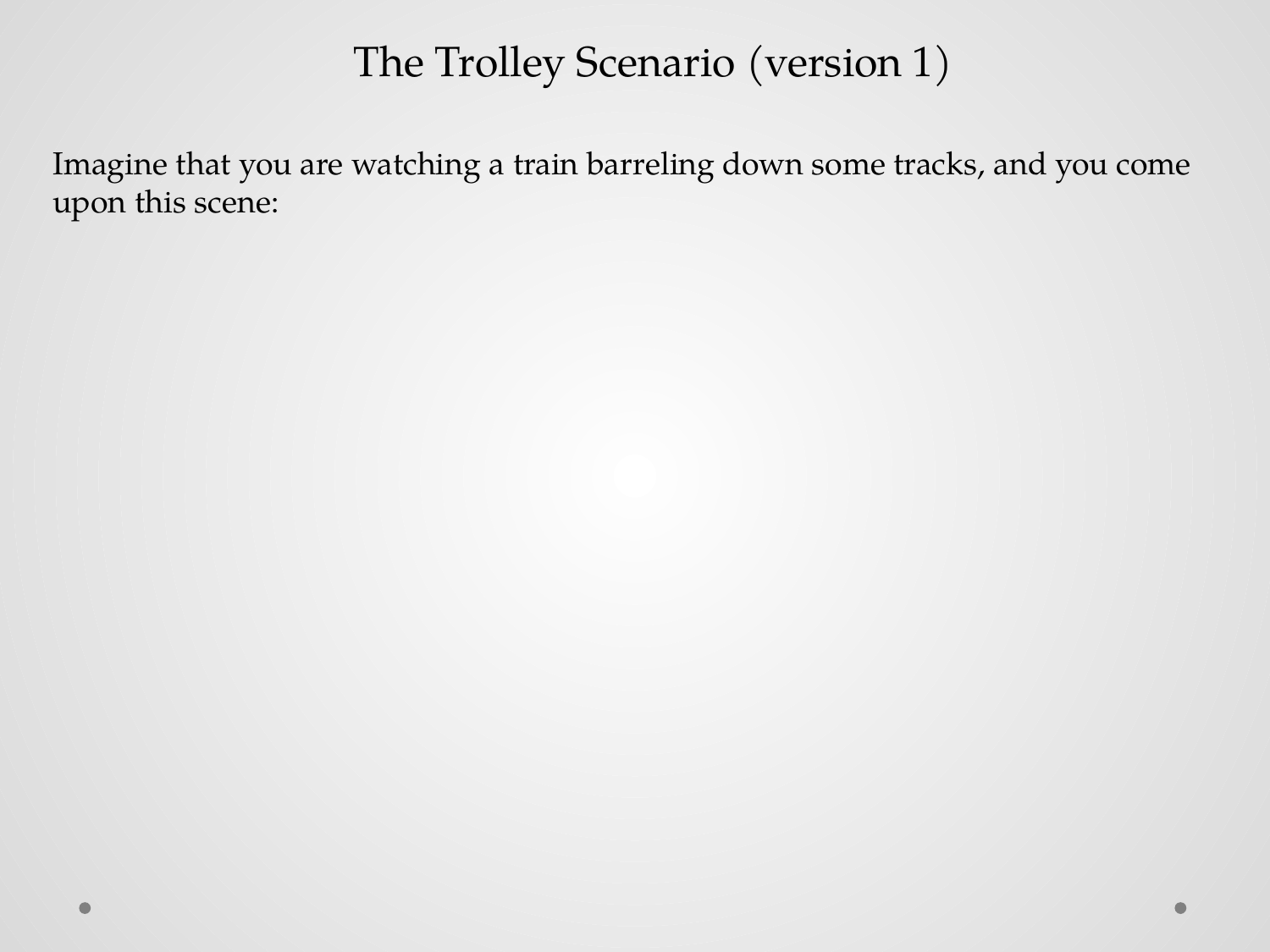

The Trolley Scenario (version 1)
Imagine that you are watching a train barreling down some tracks, and you come upon this scene: